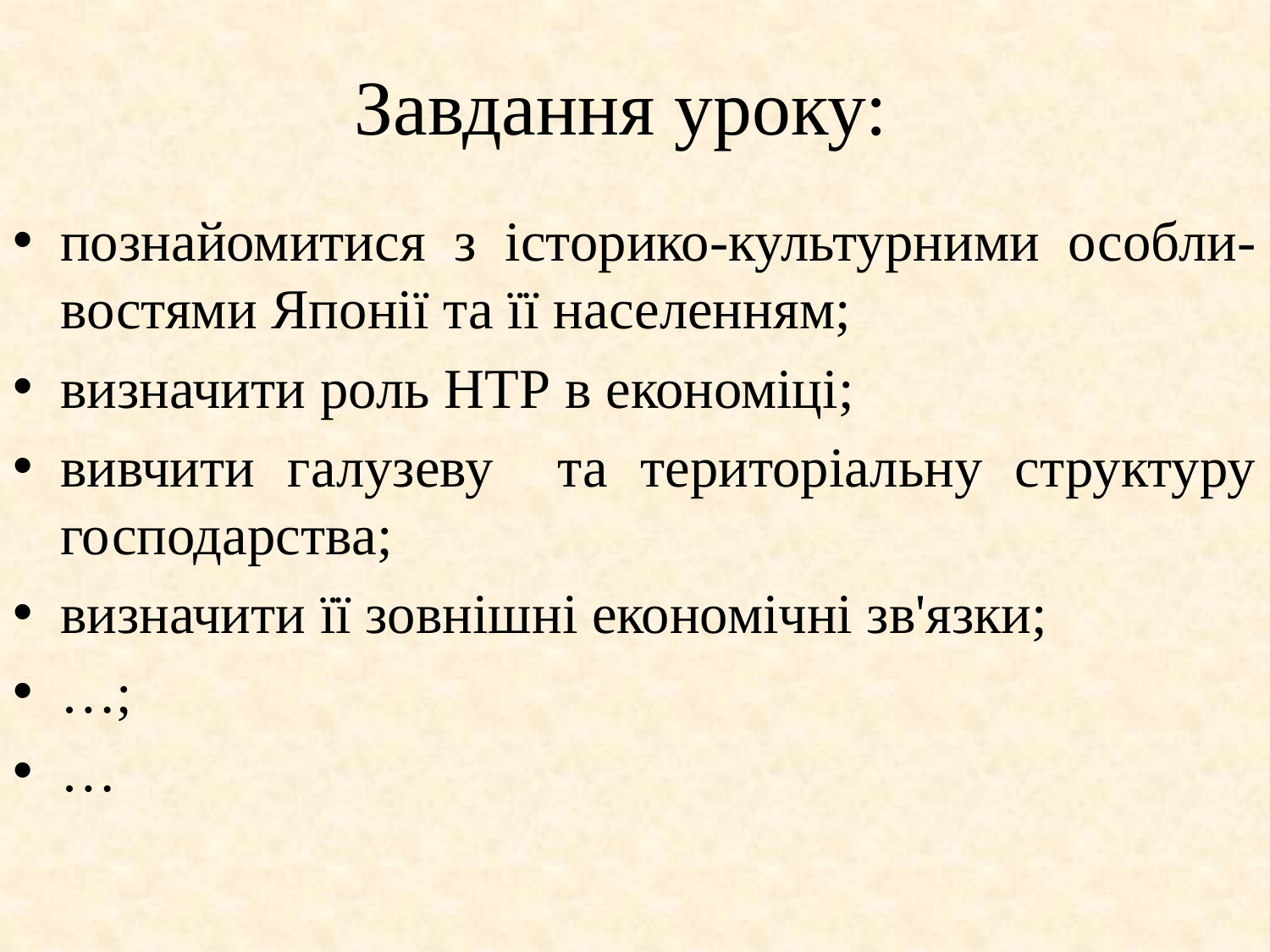

# Завдання уроку:
познайомитися з історико-культурними особли-востями Японії та її населенням;
визначити роль НТР в економіці;
вивчити галузеву  та територіальну структуру господарства;
визначити її зовнішні економічні зв'язки;
…;
…